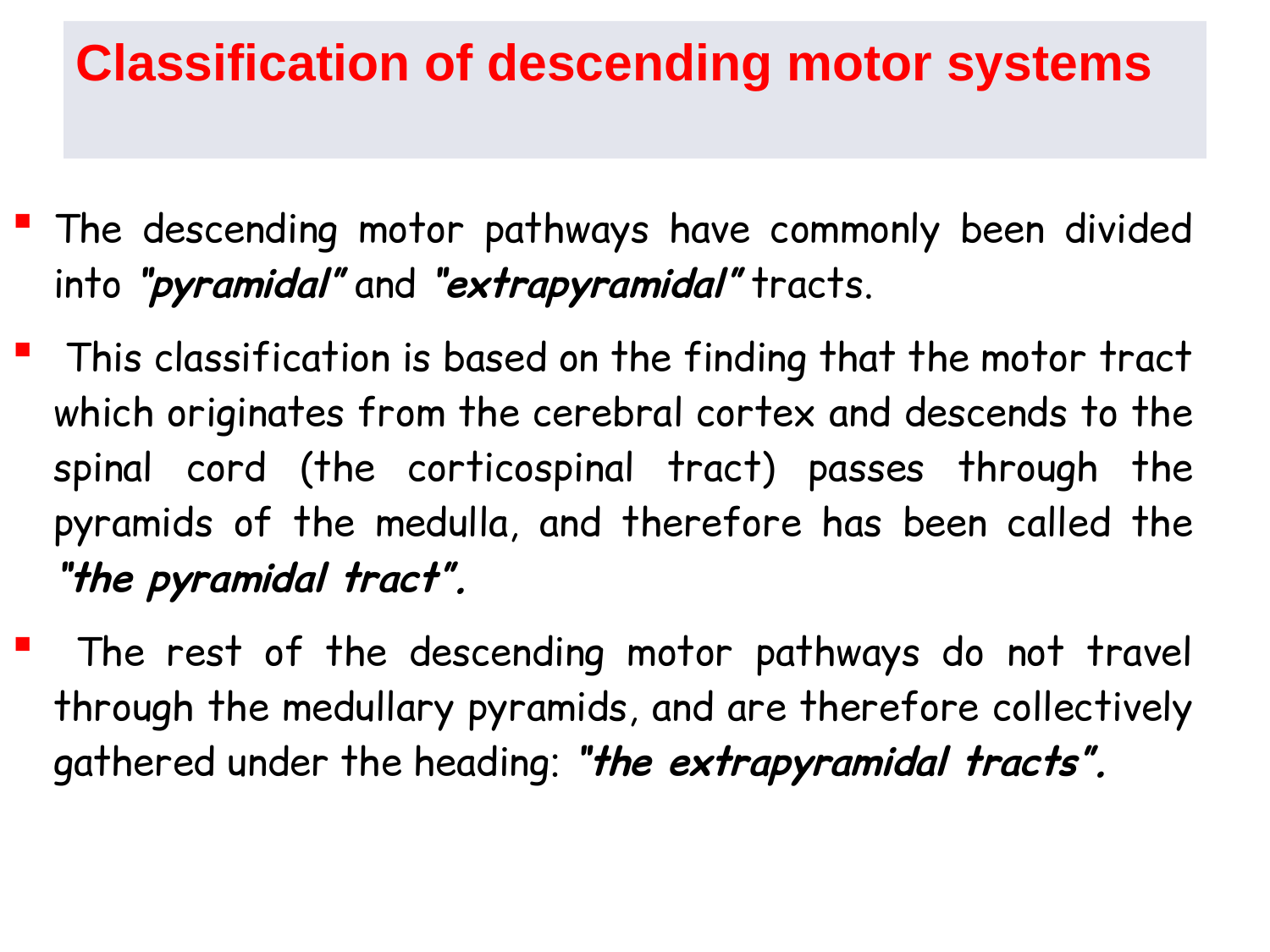

# Classification of descending motor systems
The descending motor pathways have commonly been divided into “pyramidal” and “extrapyramidal” tracts.
 This classification is based on the finding that the motor tract which originates from the cerebral cortex and descends to the spinal cord (the corticospinal tract) passes through the pyramids of the medulla, and therefore has been called the “the pyramidal tract”.
 The rest of the descending motor pathways do not travel through the medullary pyramids, and are therefore collectively gathered under the heading: “the extrapyramidal tracts”.